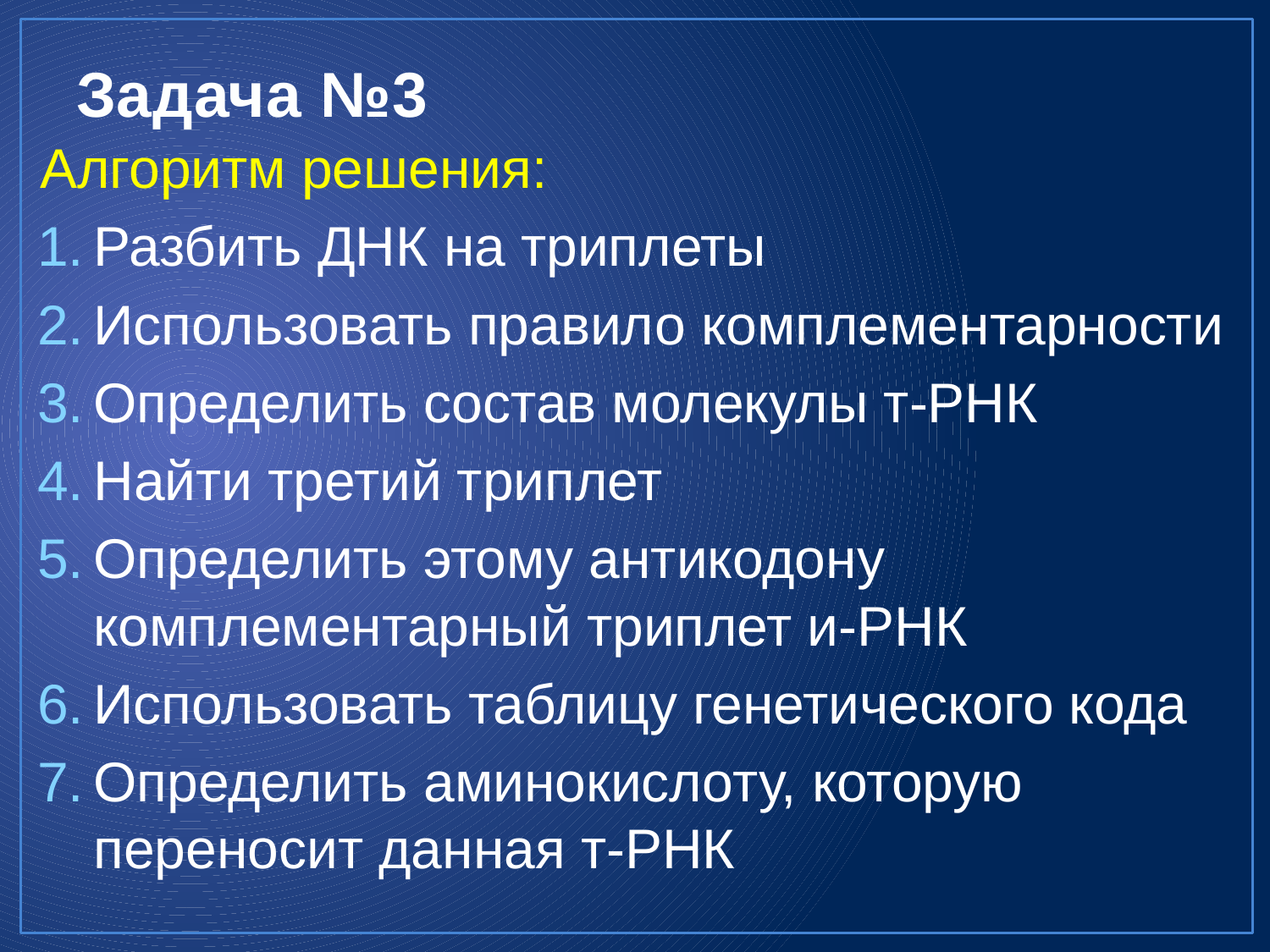

# Задача №3
 Алгоритм решения:
Разбить ДНК на триплеты
Использовать правило комплементарности
Определить состав молекулы т-РНК
Найти третий триплет
Определить этому антикодону комплементарный триплет и-РНК
Использовать таблицу генетического кода
Определить аминокислоту, которую переносит данная т-РНК